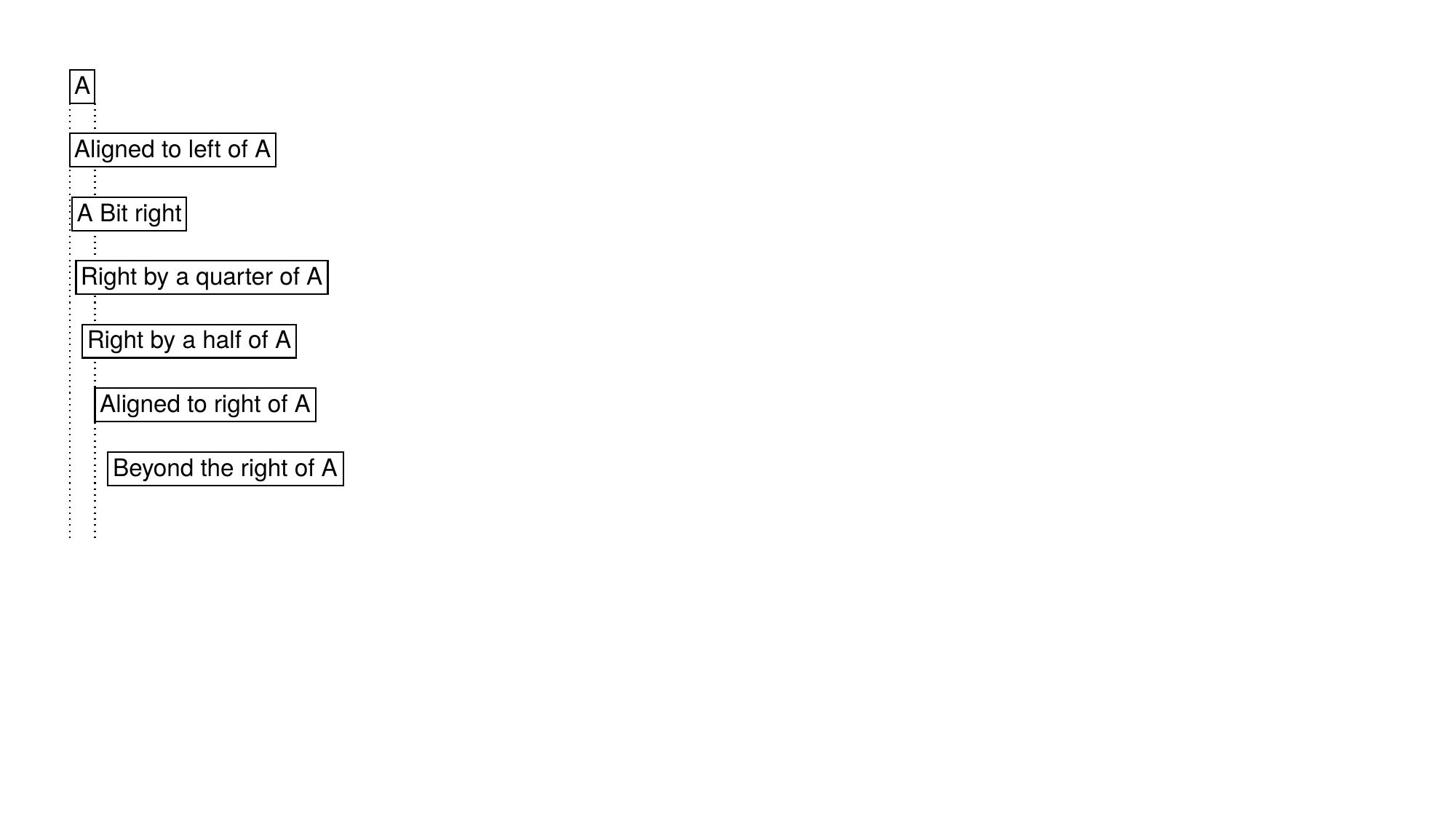

A
Aligned to left of A
A Bit right
Right by a quarter of A
Right by a half of A
Aligned to right of A
Beyond the right of A